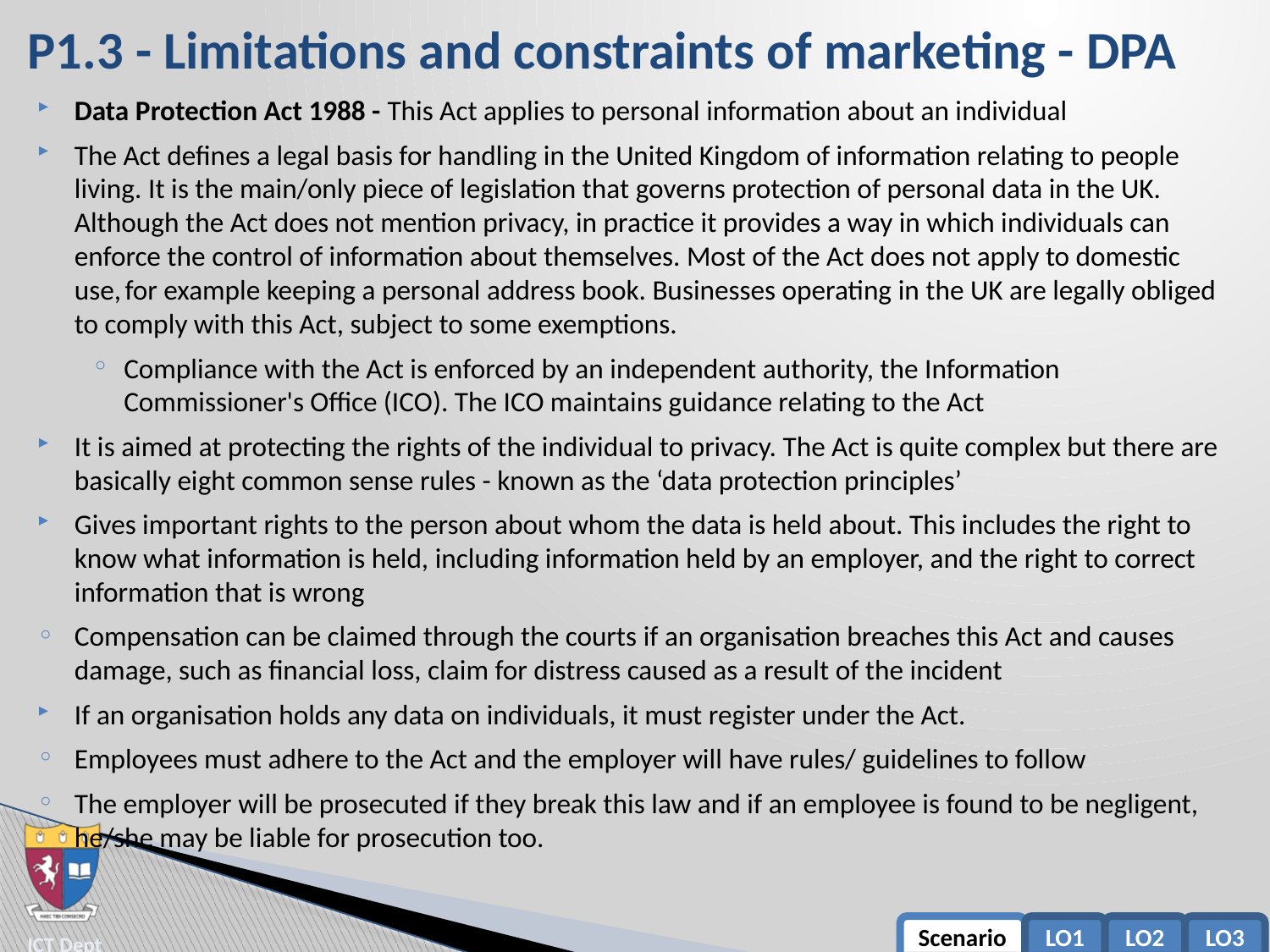

P1.3 - Limitations and constraints of marketing - DPA
Data Protection Act 1988 - This Act applies to personal information about an individual
The Act defines a legal basis for handling in the United Kingdom of information relating to people living. It is the main/only piece of legislation that governs protection of personal data in the UK. Although the Act does not mention privacy, in practice it provides a way in which individuals can enforce the control of information about themselves. Most of the Act does not apply to domestic use, for example keeping a personal address book. Businesses operating in the UK are legally obliged to comply with this Act, subject to some exemptions.
Compliance with the Act is enforced by an independent authority, the Information Commissioner's Office (ICO). The ICO maintains guidance relating to the Act
It is aimed at protecting the rights of the individual to privacy. The Act is quite complex but there are basically eight common sense rules - known as the ‘data protection principles’
Gives important rights to the person about whom the data is held about. This includes the right to know what information is held, including information held by an employer, and the right to correct information that is wrong
Compensation can be claimed through the courts if an organisation breaches this Act and causes damage, such as financial loss, claim for distress caused as a result of the incident
If an organisation holds any data on individuals, it must register under the Act.
Employees must adhere to the Act and the employer will have rules/ guidelines to follow
The employer will be prosecuted if they break this law and if an employee is found to be negligent, he/she may be liable for prosecution too.